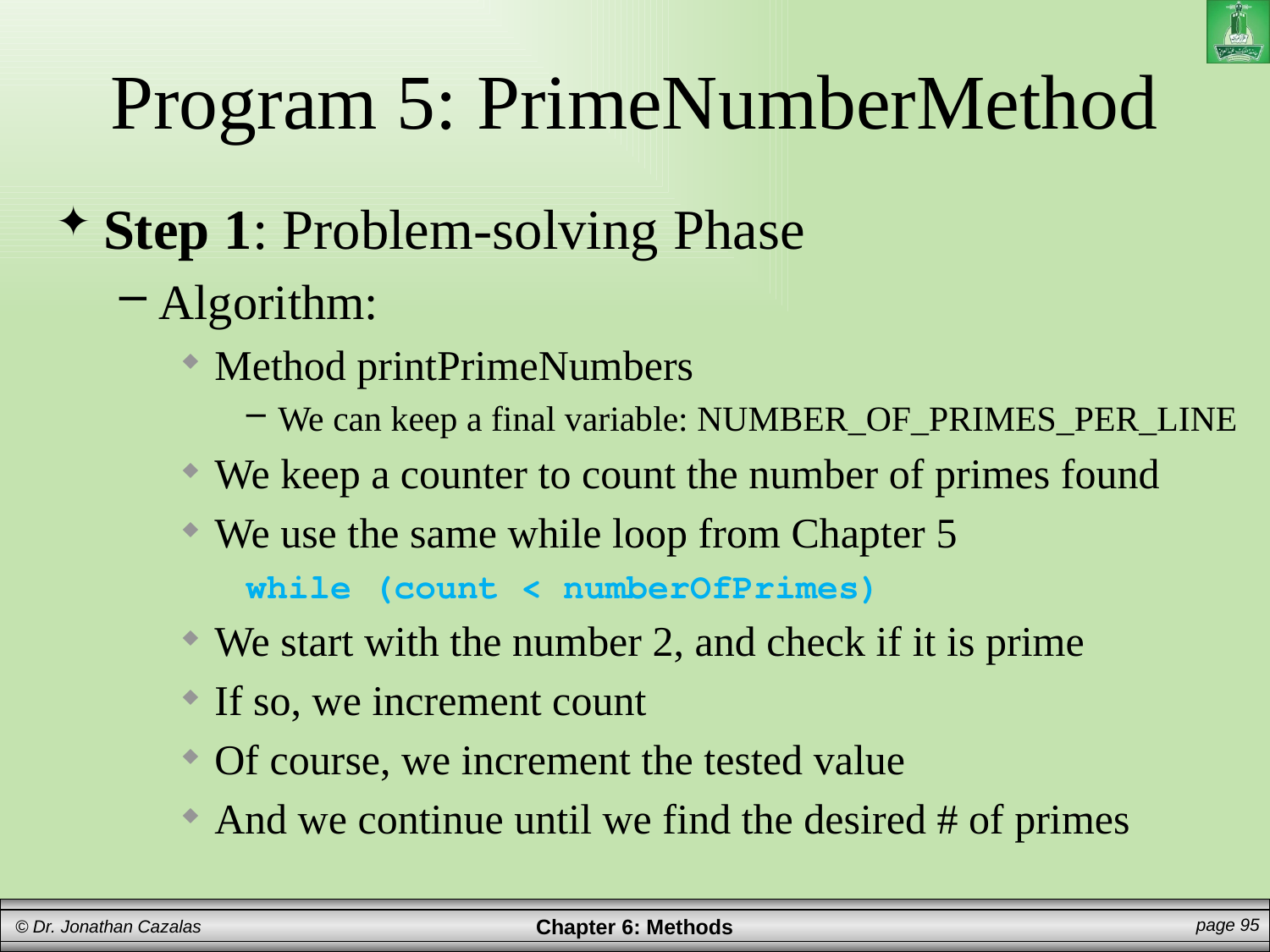

# Program 5: PrimeNumberMethod
Step 1: Problem-solving Phase
Algorithm:
Method printPrimeNumbers
We can keep a final variable: NUMBER_OF_PRIMES_PER_LINE
We keep a counter to count the number of primes found
We use the same while loop from Chapter 5
while (count < numberOfPrimes)
We start with the number 2, and check if it is prime
If so, we increment count
Of course, we increment the tested value
And we continue until we find the desired # of primes